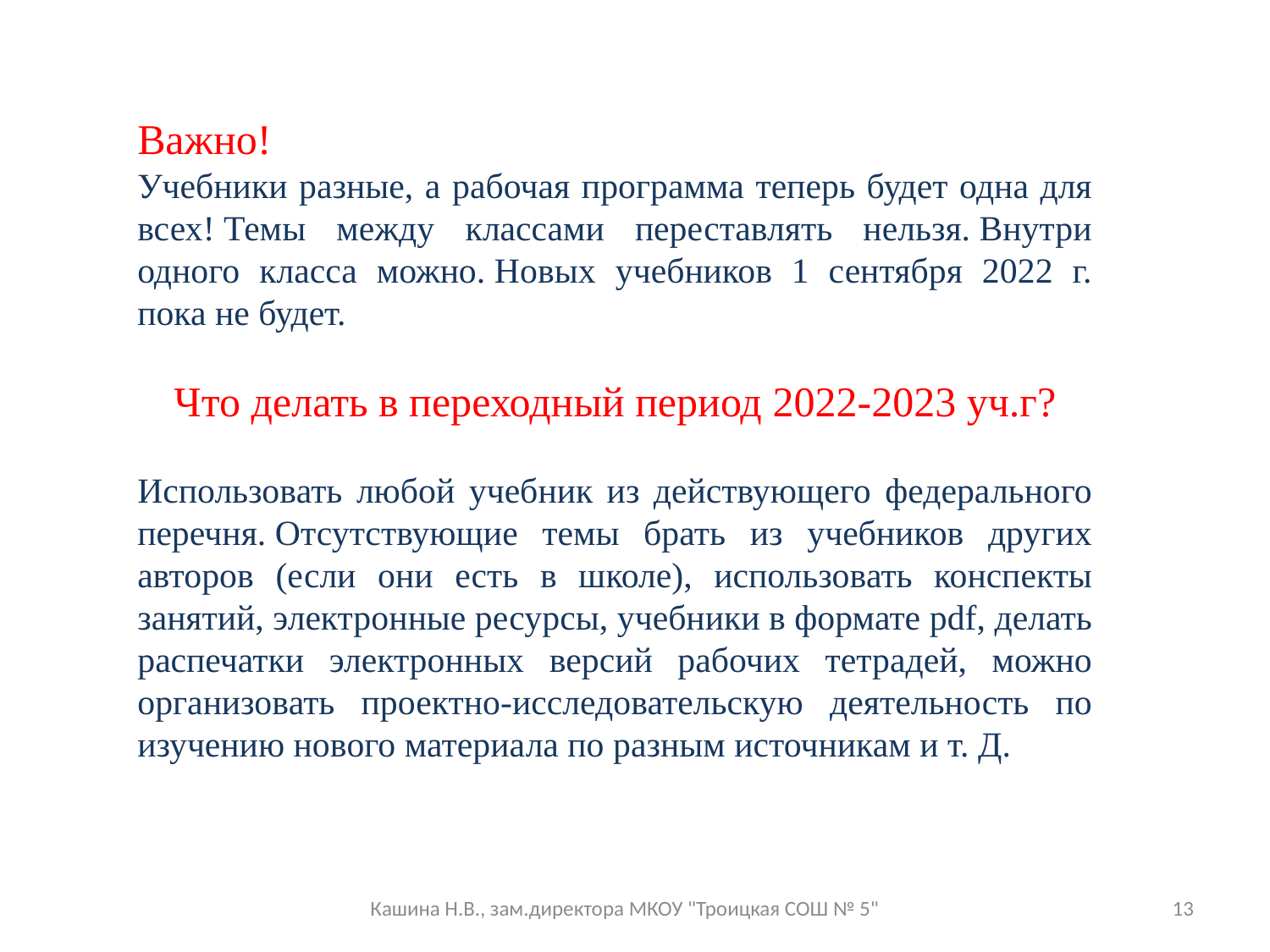

Важно!
Учебники разные, а рабочая программа теперь будет одна для всех! Темы между классами переставлять нельзя. Внутри одного класса можно. Новых учебников 1 сентября 2022 г. пока не будет.

Что делать в переходный период 2022-2023 уч.г?

Использовать любой учебник из действующего федерального перечня. Отсутствующие темы брать из учебников других авторов (если они есть в школе), использовать конспекты занятий, электронные ресурсы, учебники в формате pdf, делать распечатки электронных версий рабочих тетрадей, можно организовать проектно-исследовательскую деятельность по изучению нового материала по разным источникам и т. Д.
Кашина Н.В., зам.директора МКОУ "Троицкая СОШ № 5"
13